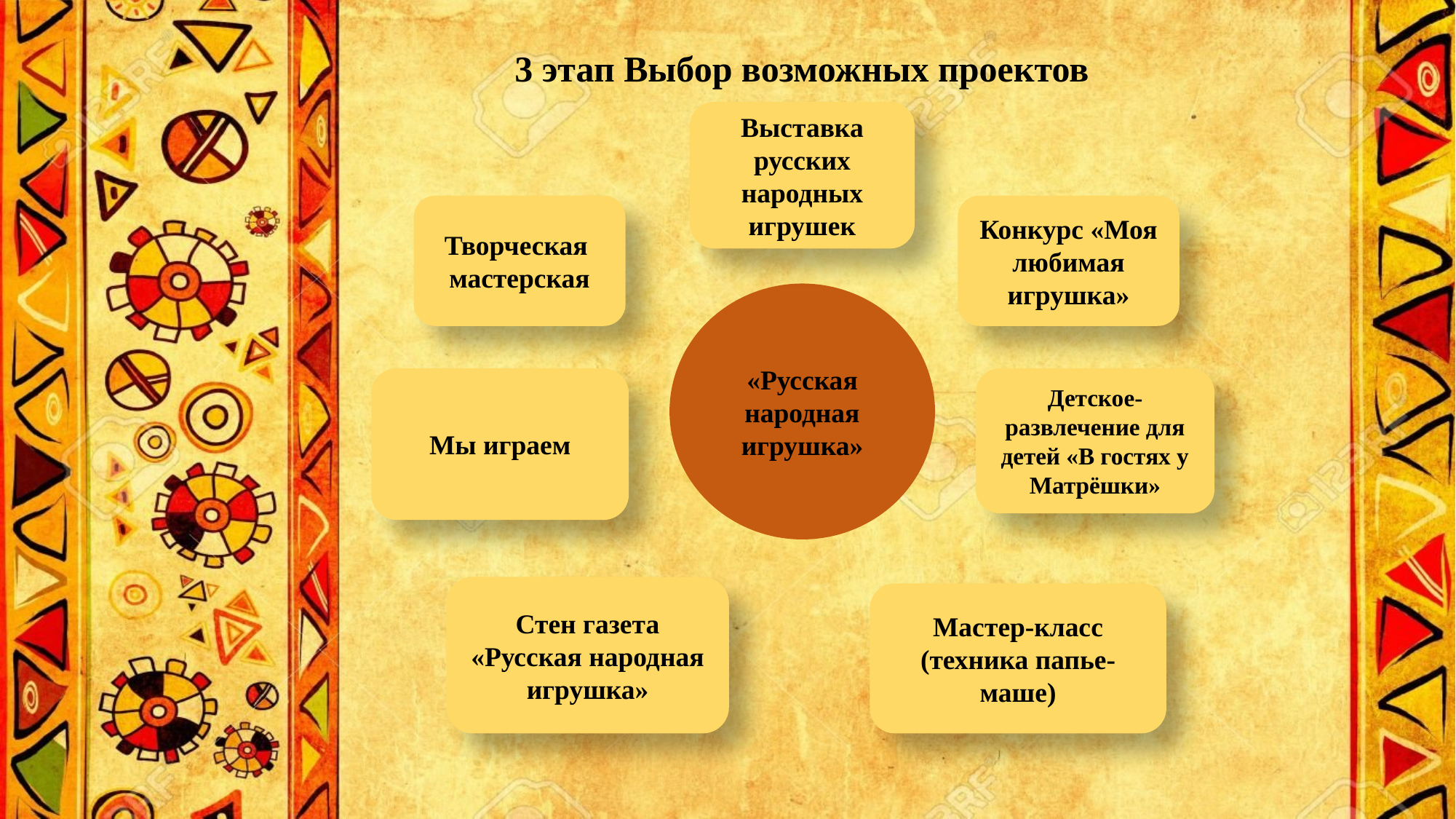

# 3 этап Выбор возможных проектов
Выставка русских народных игрушек
Творческая
мастерская
Конкурс «Моя любимая игрушка»
«Русская народная игрушка»
Мы играем
Детское-развлечение для детей «В гостях у Матрёшки»
Стен газета
«Русская народная игрушка»
Мастер-класс
(техника папье-маше)